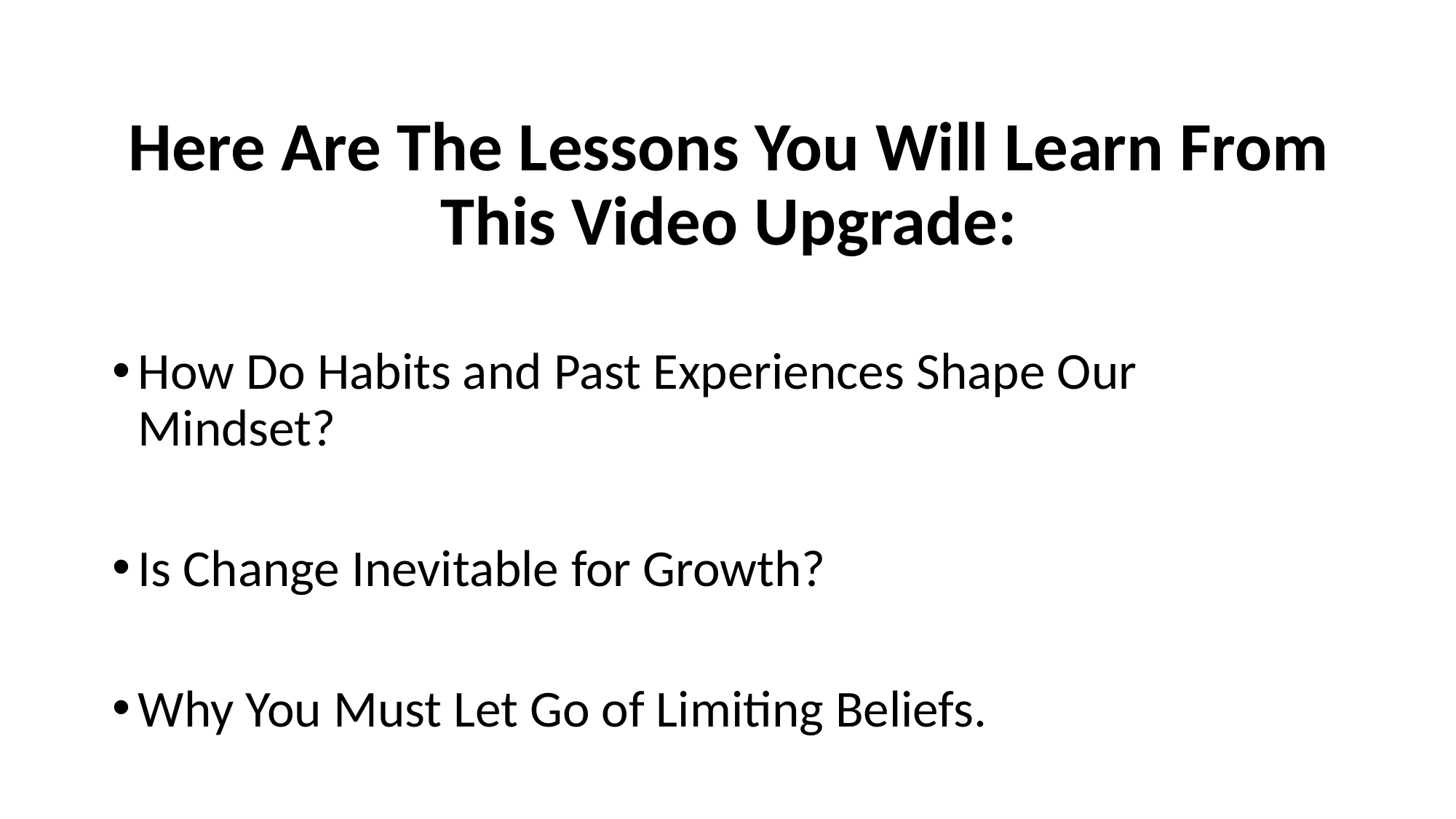

Here Are The Lessons You Will Learn From This Video Upgrade:

How Do Habits and Past Experiences Shape Our Mindset?

Is Change Inevitable for Growth?

Why You Must Let Go of Limiting Beliefs.